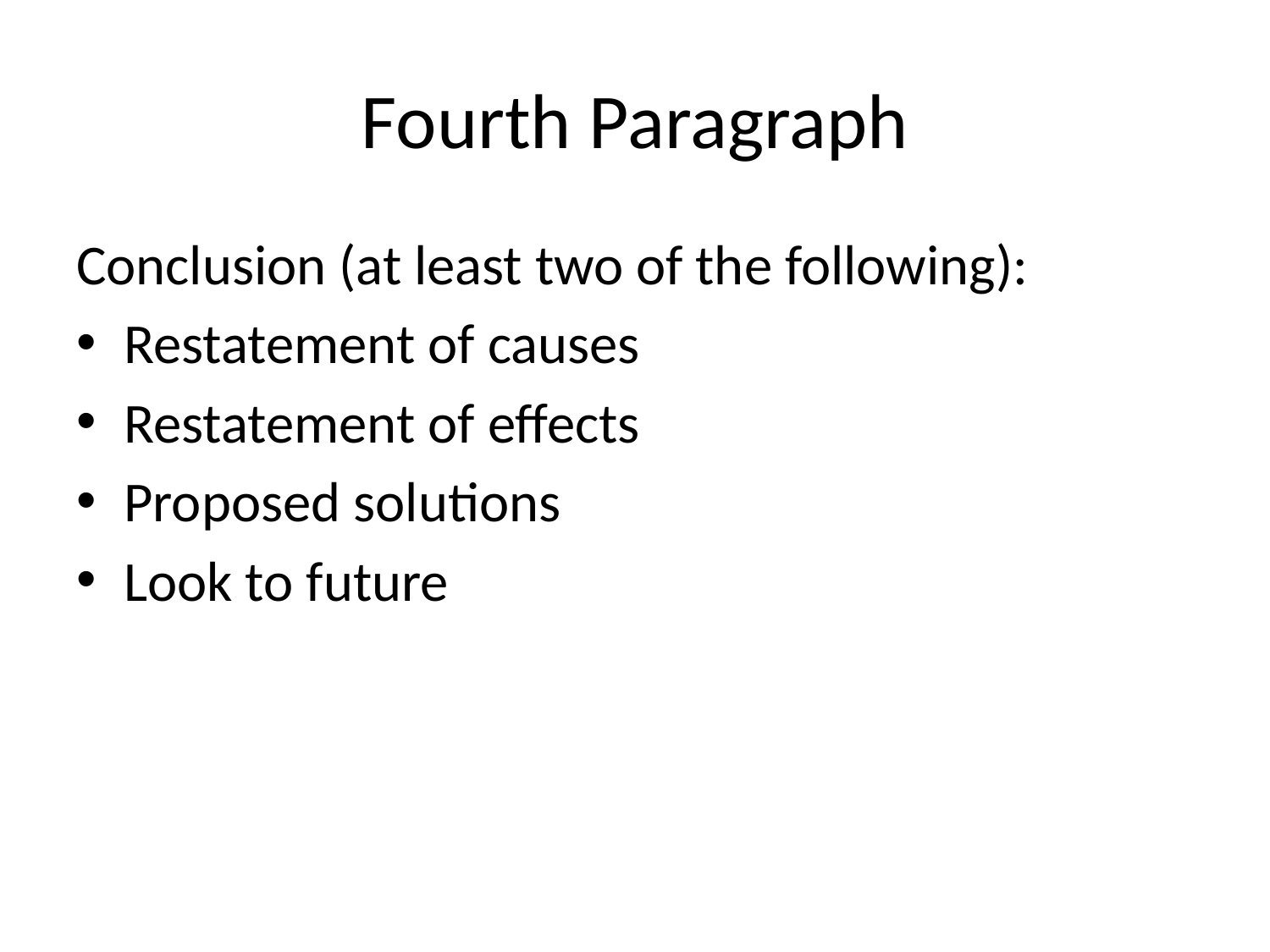

# Fourth Paragraph
Conclusion (at least two of the following):
Restatement of causes
Restatement of effects
Proposed solutions
Look to future